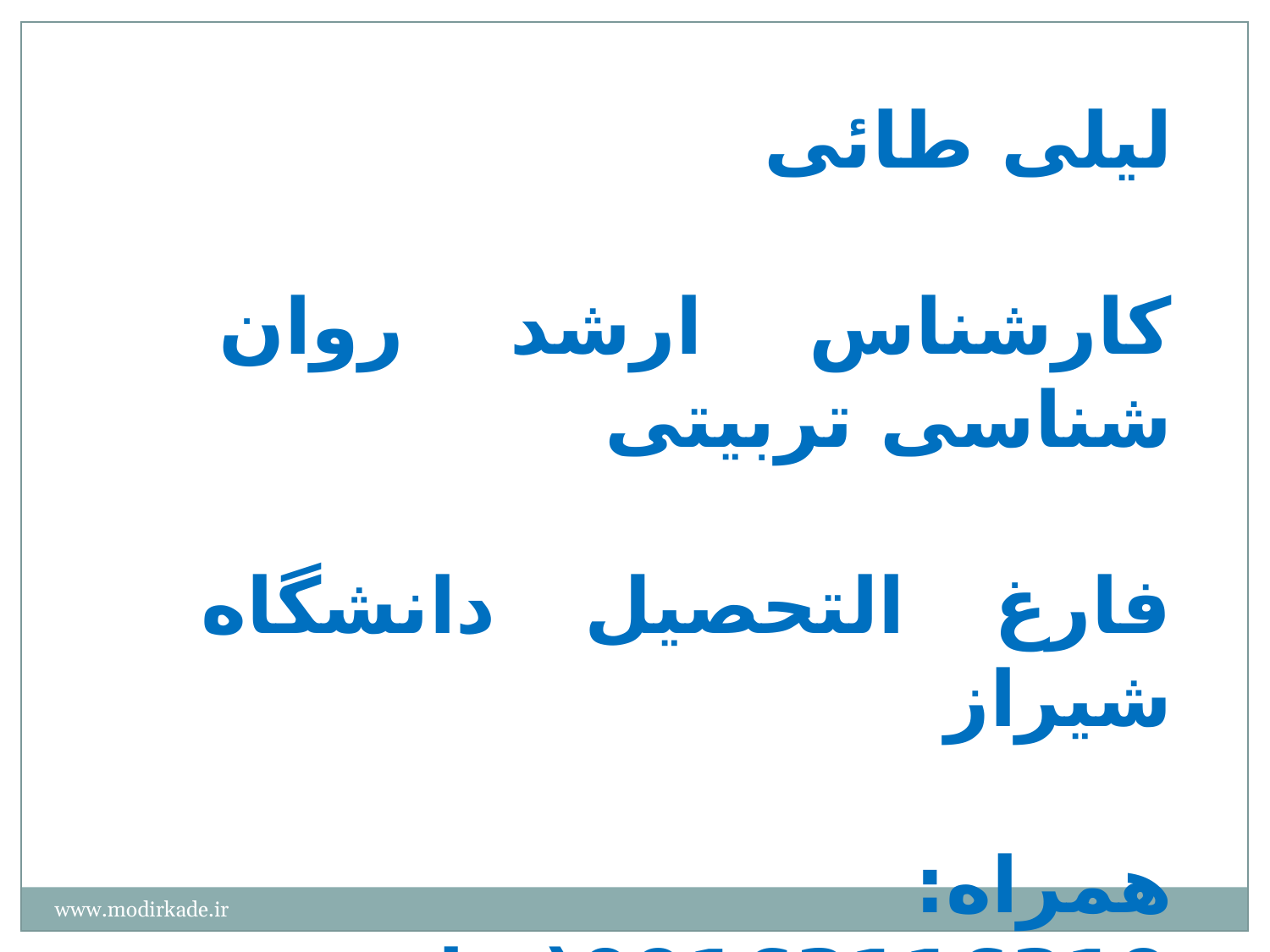

لیلی طائی

کارشناس ارشد روان شناسی تربیتی

فارغ التحصیل دانشگاه شیراز

همراه: 09163116319(ساعت: 22-21)
www.modirkade.ir